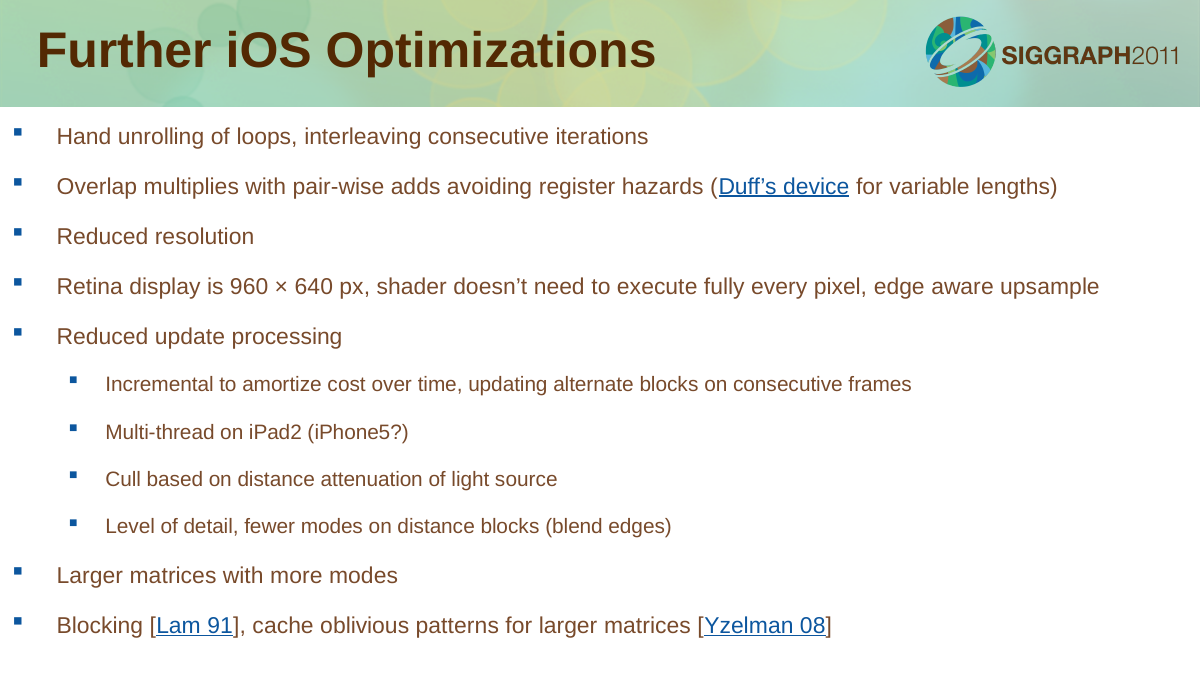

# Further iOS Optimizations
Hand unrolling of loops, interleaving consecutive iterations
Overlap multiplies with pair-wise adds avoiding register hazards (Duff’s device for variable lengths)
Reduced resolution
Retina display is 960 × 640 px, shader doesn’t need to execute fully every pixel, edge aware upsample
Reduced update processing
Incremental to amortize cost over time, updating alternate blocks on consecutive frames
Multi-thread on iPad2 (iPhone5?)
Cull based on distance attenuation of light source
Level of detail, fewer modes on distance blocks (blend edges)
Larger matrices with more modes
Blocking [Lam 91], cache oblivious patterns for larger matrices [Yzelman 08]